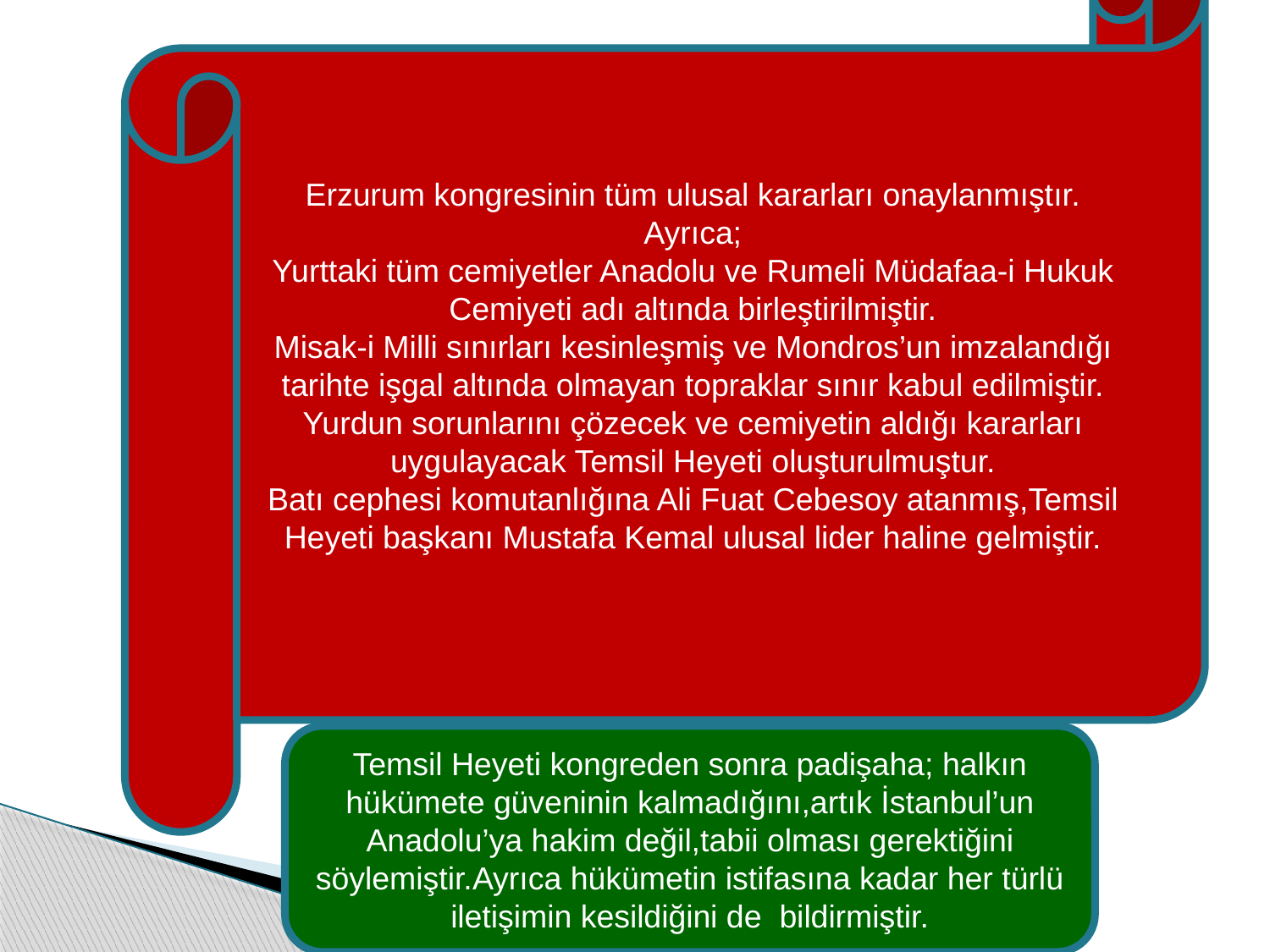

Erzurum kongresinin tüm ulusal kararları onaylanmıştır.
Ayrıca;
Yurttaki tüm cemiyetler Anadolu ve Rumeli Müdafaa-i Hukuk Cemiyeti adı altında birleştirilmiştir.
Misak-i Milli sınırları kesinleşmiş ve Mondros’un imzalandığı tarihte işgal altında olmayan topraklar sınır kabul edilmiştir.
Yurdun sorunlarını çözecek ve cemiyetin aldığı kararları uygulayacak Temsil Heyeti oluşturulmuştur.
Batı cephesi komutanlığına Ali Fuat Cebesoy atanmış,Temsil Heyeti başkanı Mustafa Kemal ulusal lider haline gelmiştir.

Temsil Heyeti kongreden sonra padişaha; halkın hükümete güveninin kalmadığını,artık İstanbul’un Anadolu’ya hakim değil,tabii olması gerektiğini söylemiştir.Ayrıca hükümetin istifasına kadar her türlü iletişimin kesildiğini de  bildirmiştir.